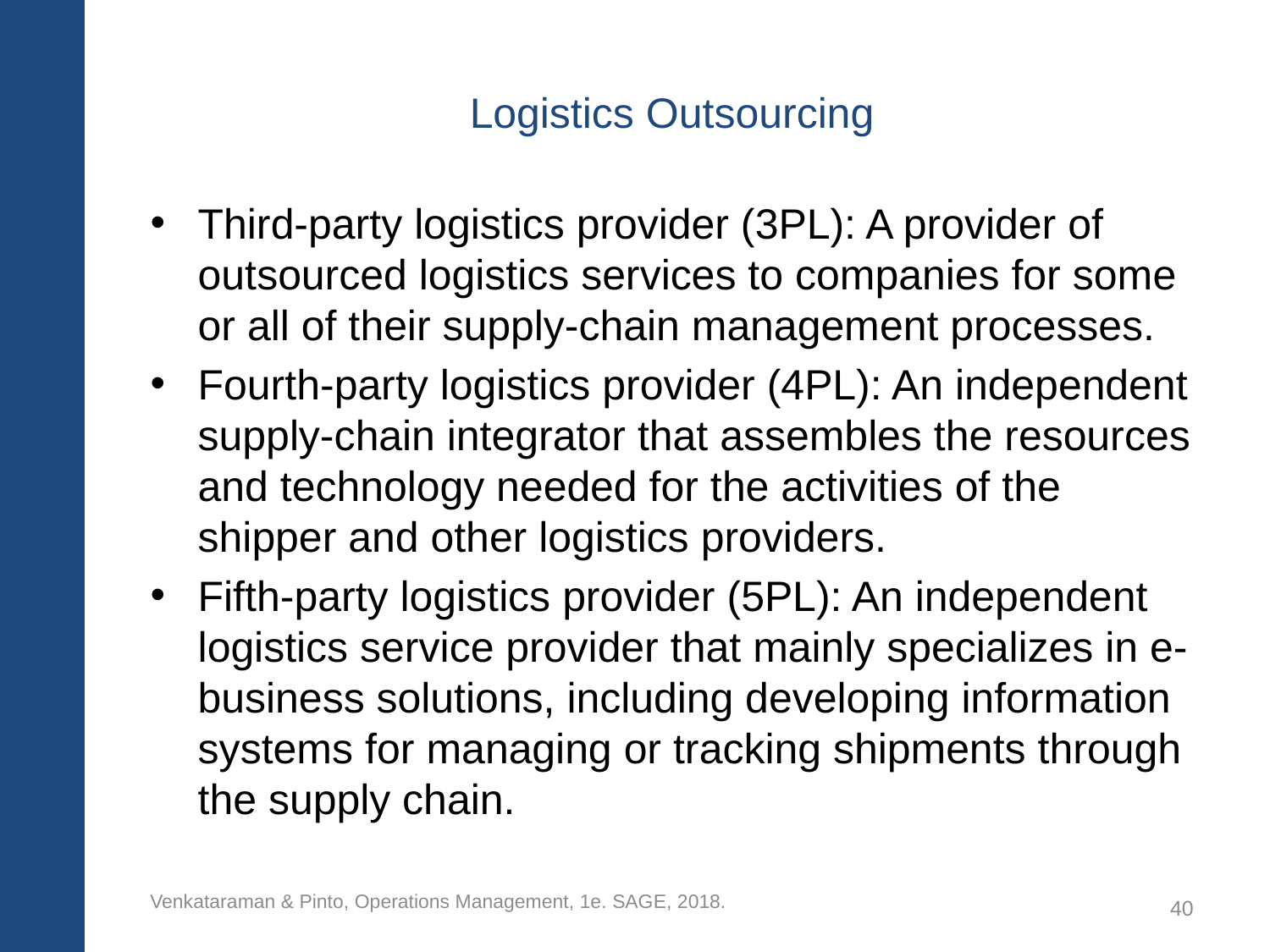

# Logistics Outsourcing
Third-party logistics provider (3PL): A provider of outsourced logistics services to companies for some or all of their supply-chain management processes.
Fourth-party logistics provider (4PL): An independent supply-chain integrator that assembles the resources and technology needed for the activities of the shipper and other logistics providers.
Fifth-party logistics provider (5PL): An independent logistics service provider that mainly specializes in e-business solutions, including developing information systems for managing or tracking shipments through the supply chain.
Venkataraman & Pinto, Operations Management, 1e. SAGE, 2018.
40